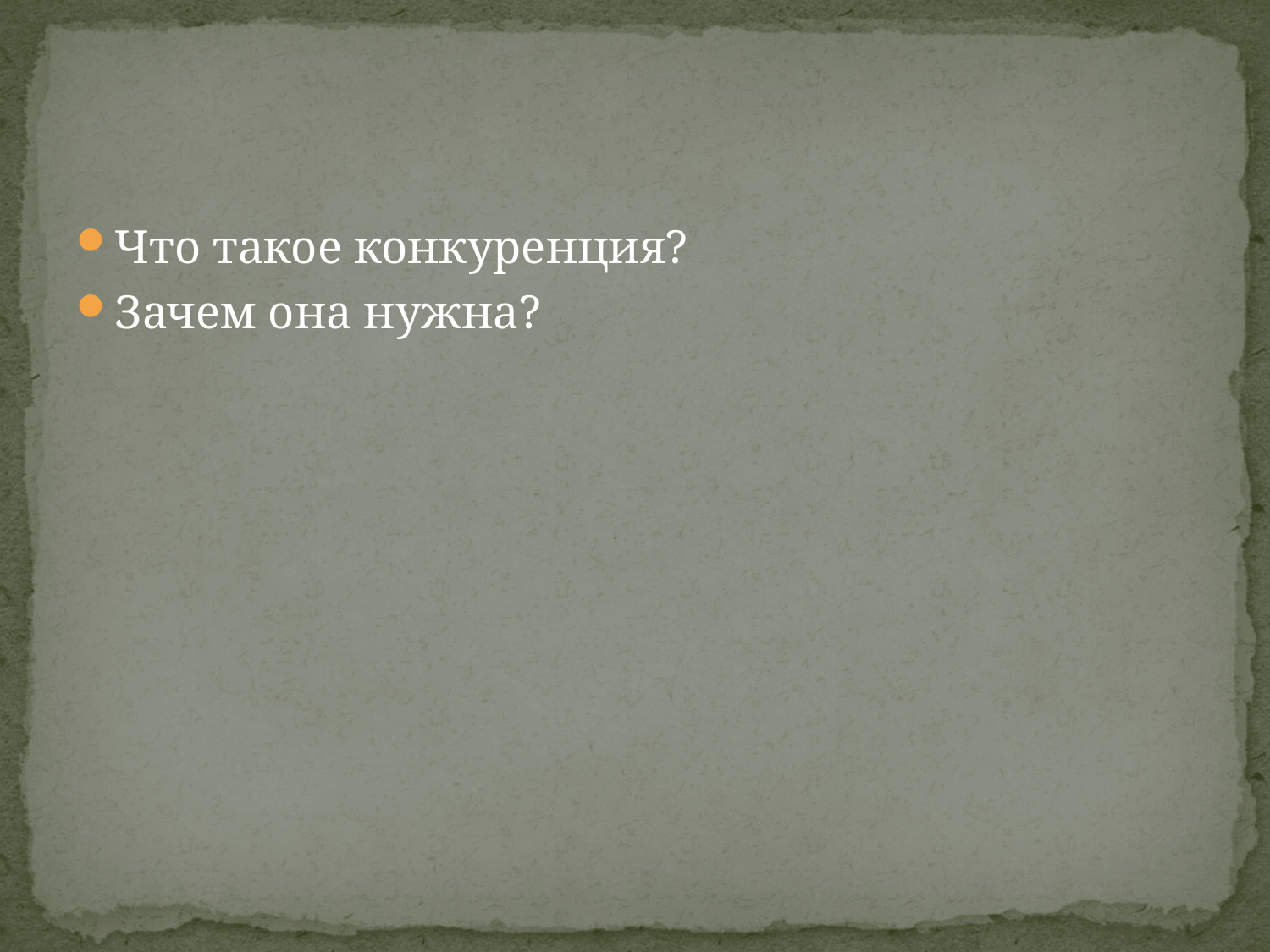

#
Что такое конкуренция?
Зачем она нужна?